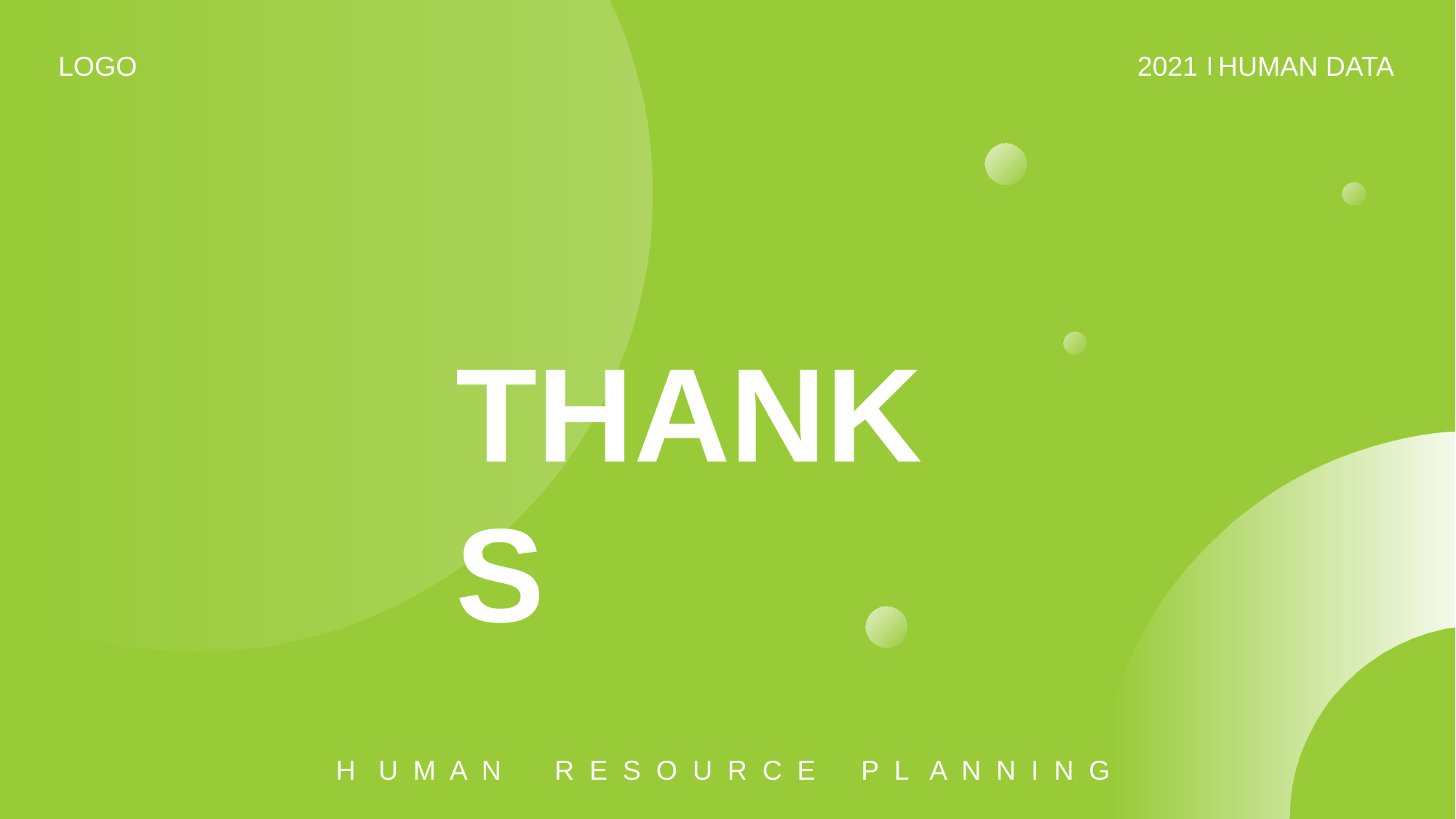

THANKS

H   U  M  A  N       R  E  S  O  U  R  C  E      P  L   A  N  N  I  N  G